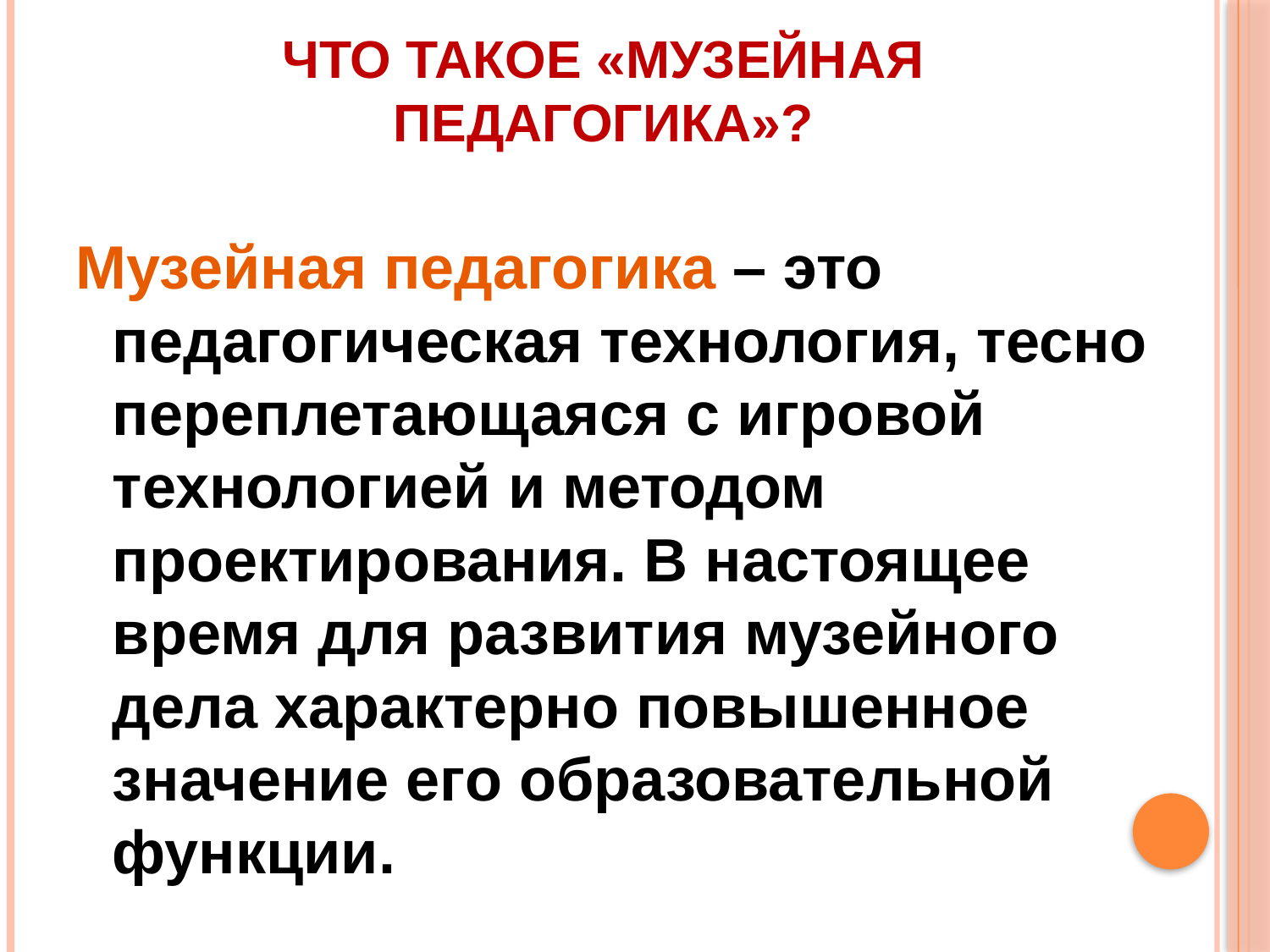

# Что такое «Музейная педагогика»?
Музейная педагогика – это педагогическая технология, тесно переплетающаяся с игровой технологией и методом проектирования. В настоящее время для развития музейного дела характерно повышенное значение его образовательной функции.